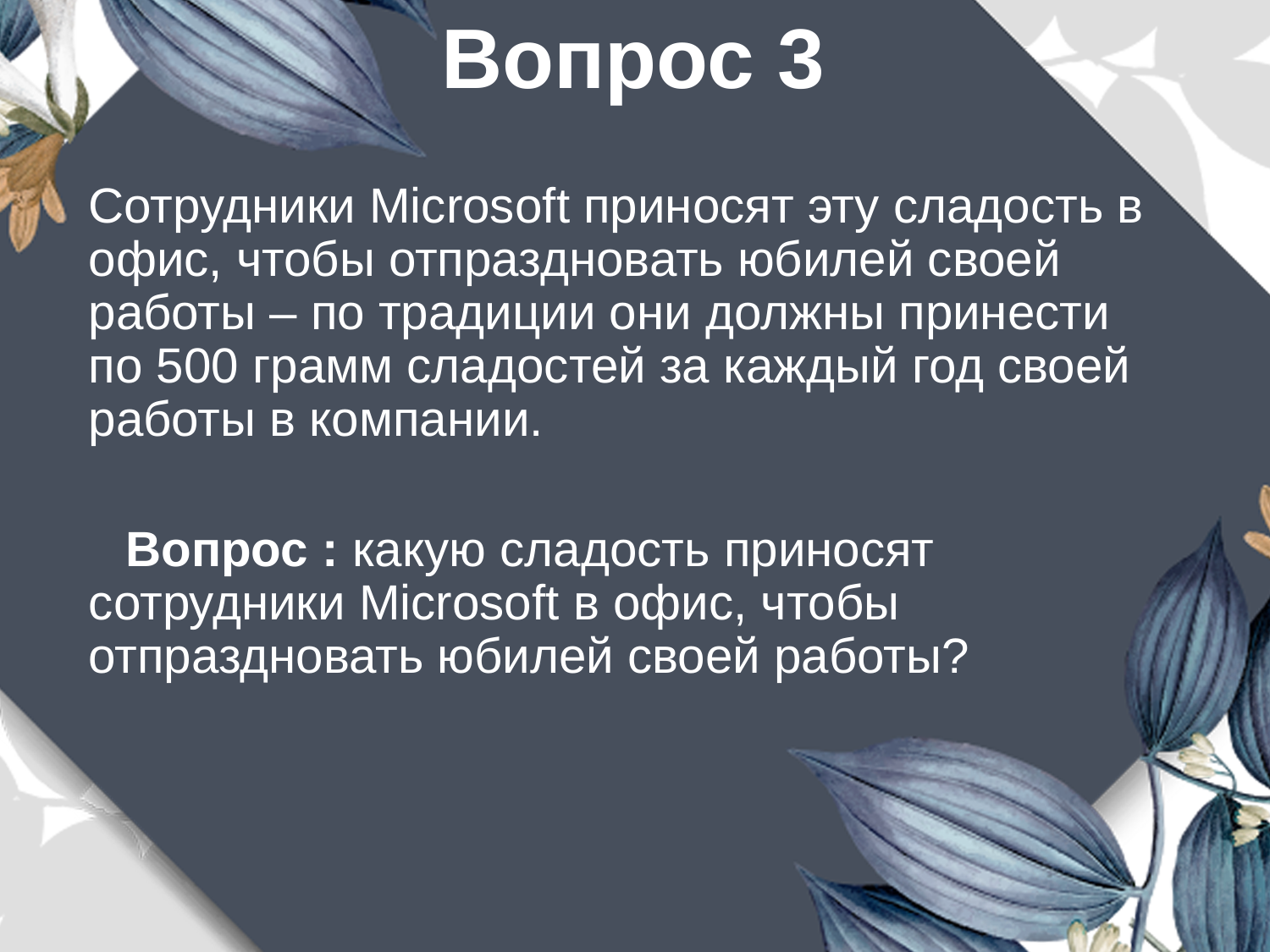

# Вопрос 3
Сотрудники Microsoft приносят эту сладость в офис, чтобы отпраздновать юбилей своей работы – по традиции они должны принести по 500 грамм сладостей за каждый год своей работы в компании.
     Вопрос : какую сладость приносят сотрудники Microsoft в офис, чтобы отпраздновать юбилей своей работы?